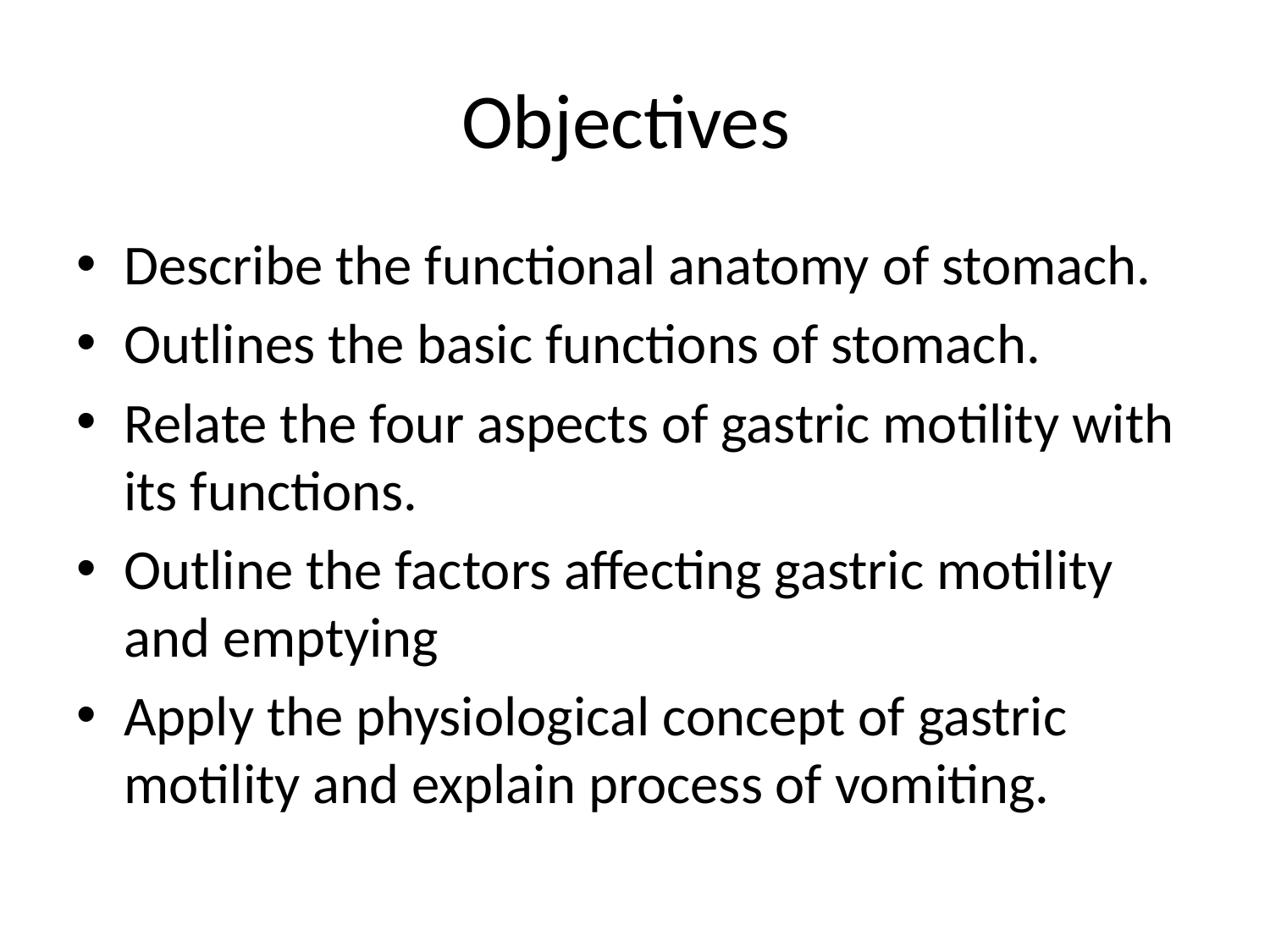

# Objectives
Describe the functional anatomy of stomach.
Outlines the basic functions of stomach.
Relate the four aspects of gastric motility with its functions.
Outline the factors affecting gastric motility and emptying
Apply the physiological concept of gastric motility and explain process of vomiting.